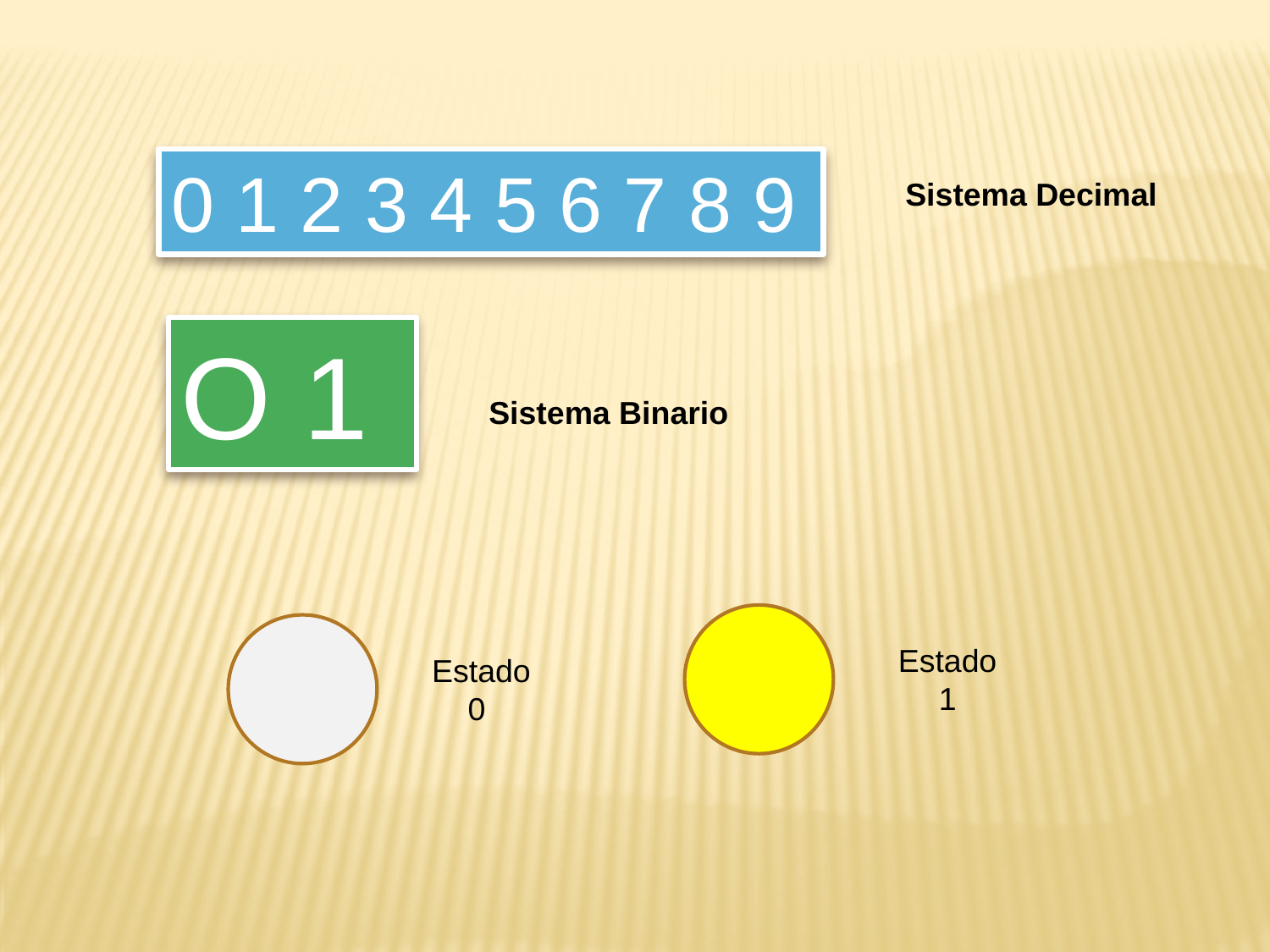

0 1 2 3 4 5 6 7 8 9
Sistema Decimal
O 1
Sistema Binario

Estado
1
Estado
0